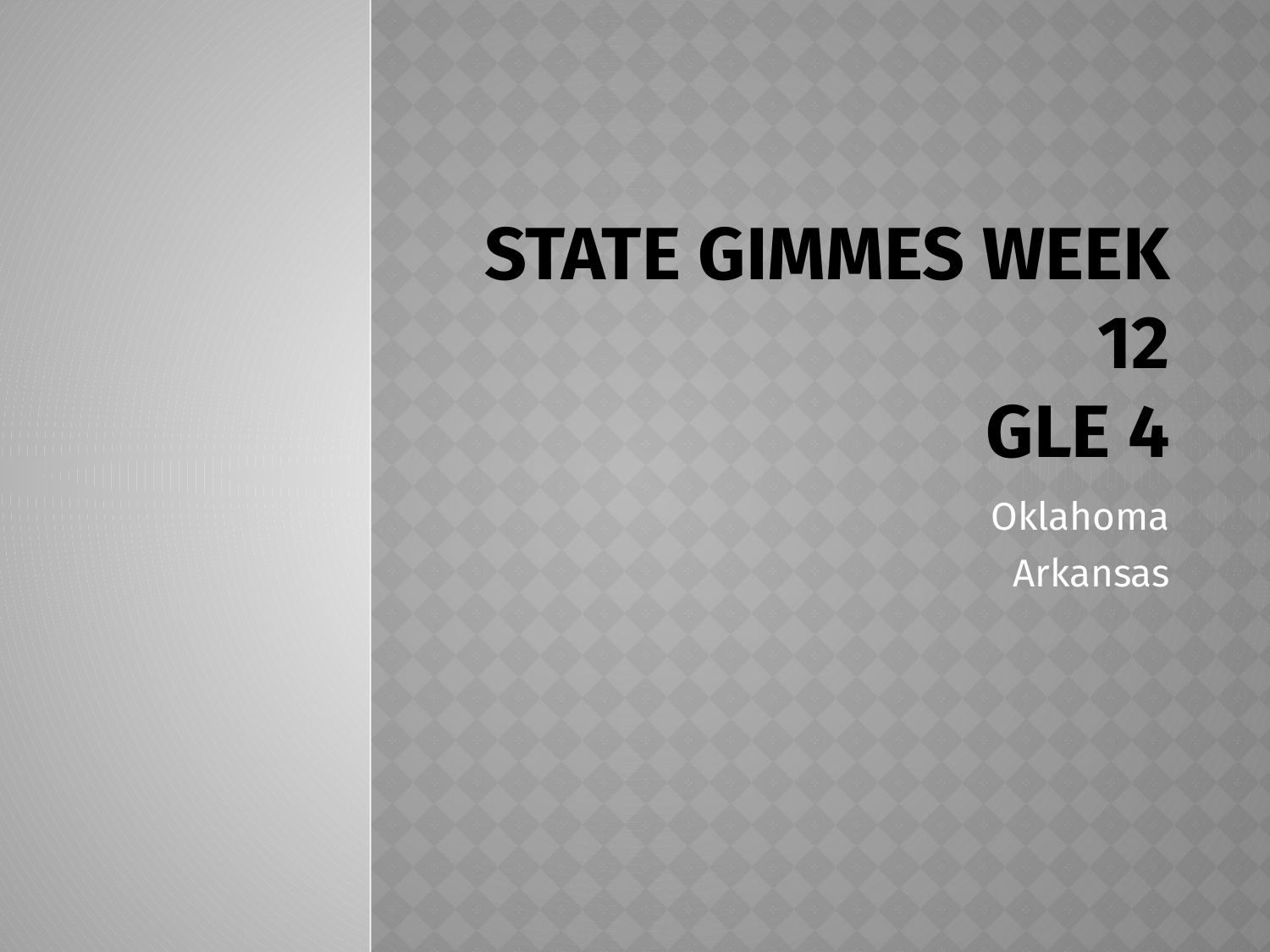

# State Gimmes Week 12 GLE 4
Oklahoma
Arkansas